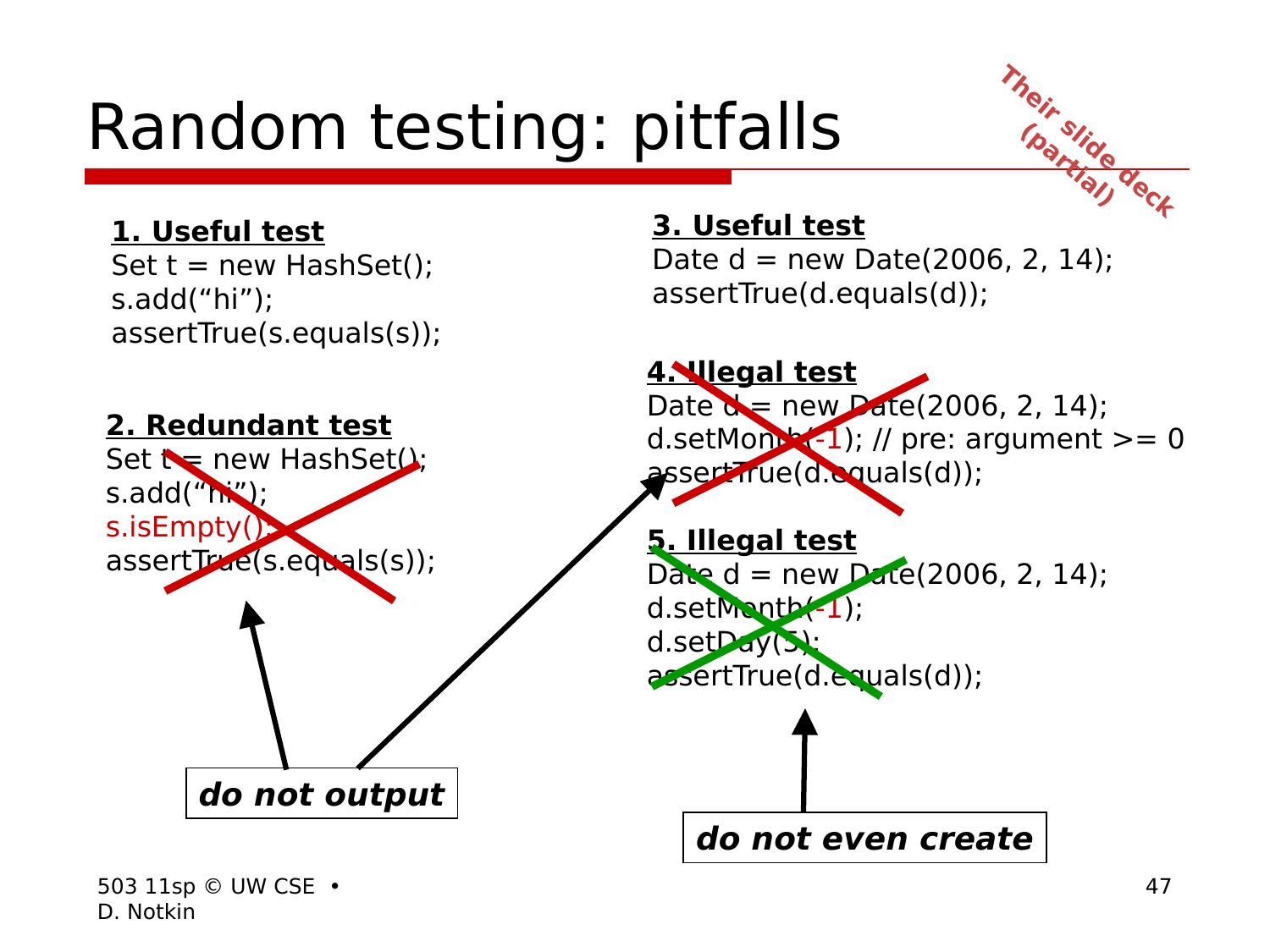

# Random testing: pitfalls
Their slide deck
(partial)
3. Useful test
Date d = new Date(2006, 2, 14);
assertTrue(d.equals(d));
1. Useful test
Set t = new HashSet();
s.add(“hi”);
assertTrue(s.equals(s));
4. Illegal test
Date d = new Date(2006, 2, 14);
d.setMonth(-1); // pre: argument >= 0
assertTrue(d.equals(d));

5. Illegal test
Date d = new Date(2006, 2, 14);
d.setMonth(-1);
d.setDay(5);
assertTrue(d.equals(d));

2. Redundant test
Set t = new HashSet();
s.add(“hi”);
s.isEmpty();
assertTrue(s.equals(s));

do not output
do not even create
503 11sp © UW CSE  • D. Notkin
47